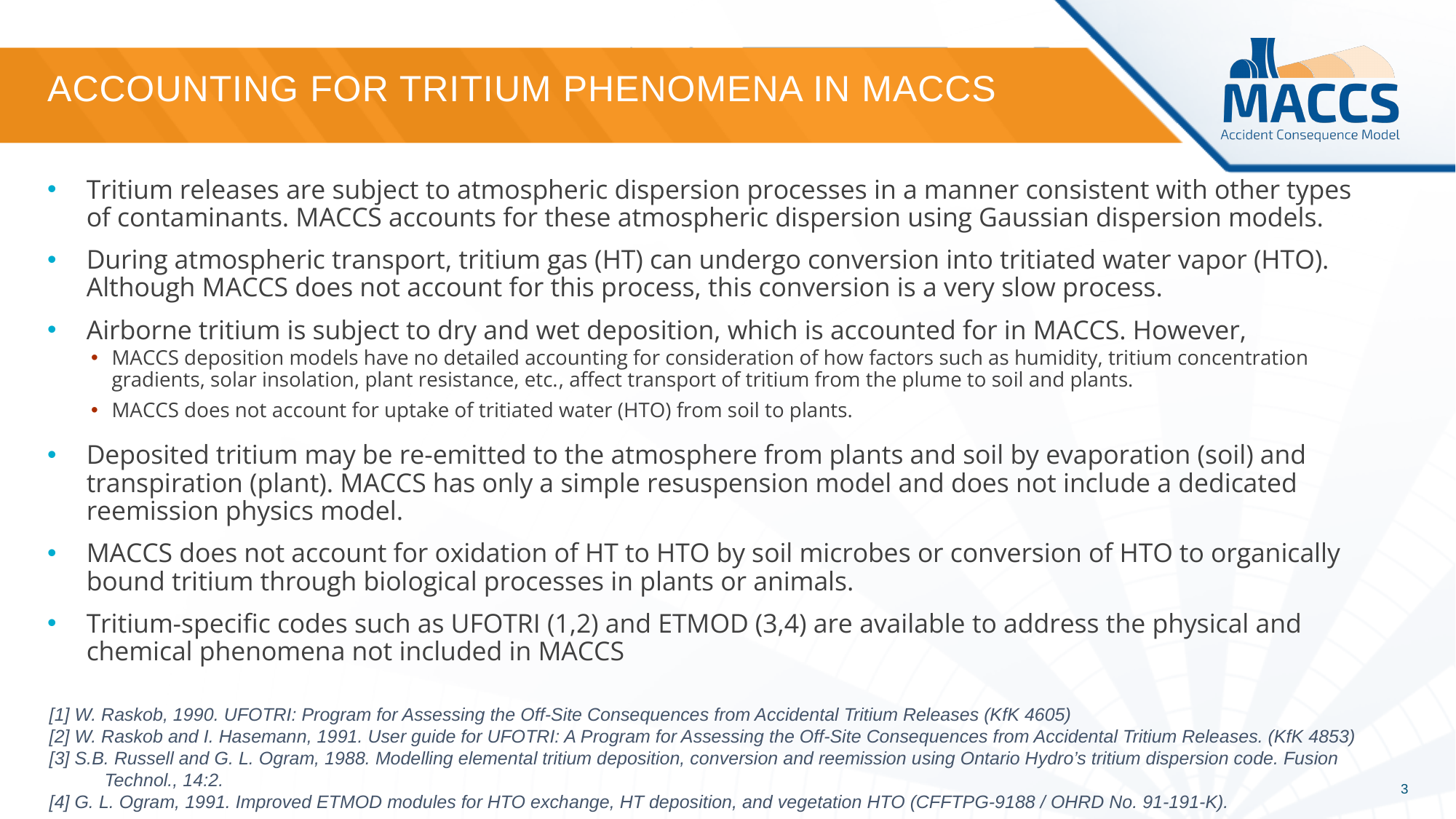

# ACCOUNTING for Tritium Phenomena In MACCs
Tritium releases are subject to atmospheric dispersion processes in a manner consistent with other types of contaminants. MACCS accounts for these atmospheric dispersion using Gaussian dispersion models. ​
During atmospheric transport, tritium gas (HT) can undergo conversion into tritiated water vapor (HTO). Although MACCS does not account for this process, this conversion is a very slow process.
Airborne tritium is subject to dry and wet deposition, which is accounted for in MACCS. However,
MACCS deposition models have no detailed accounting for consideration of how factors such as humidity, tritium concentration gradients, solar insolation, plant resistance, etc.​, affect transport of tritium from the plume to soil and plants.
MACCS does not account for uptake of tritiated water (HTO) from soil to plants.
Deposited tritium may be re-emitted to the atmosphere from plants and soil by evaporation (soil) and transpiration (plant). MACCS has only a simple resuspension model and does not include a dedicated reemission physics model.
MACCS does not account for oxidation of HT to HTO by soil microbes or conversion of HTO to organically bound tritium through biological processes in plants or animals.
Tritium-specific codes such as UFOTRI (1,2) and ETMOD (3,4) are available to address the physical and chemical phenomena not included in MACCS
[1] W. Raskob, 1990. UFOTRI: Program for Assessing the Off-Site Consequences from Accidental Tritium Releases (KfK 4605)
[2] W. Raskob and I. Hasemann, 1991. User guide for UFOTRI: A Program for Assessing the Off-Site Consequences from Accidental Tritium Releases. (KfK 4853)
[3] S.B. Russell and G. L. Ogram, 1988. Modelling elemental tritium deposition, conversion and reemission using Ontario Hydro’s tritium dispersion code. Fusion Technol., 14:2.
[4] G. L. Ogram, 1991. Improved ETMOD modules for HTO exchange, HT deposition, and vegetation HTO (CFFTPG-9188 / OHRD No. 91-191-K).

3